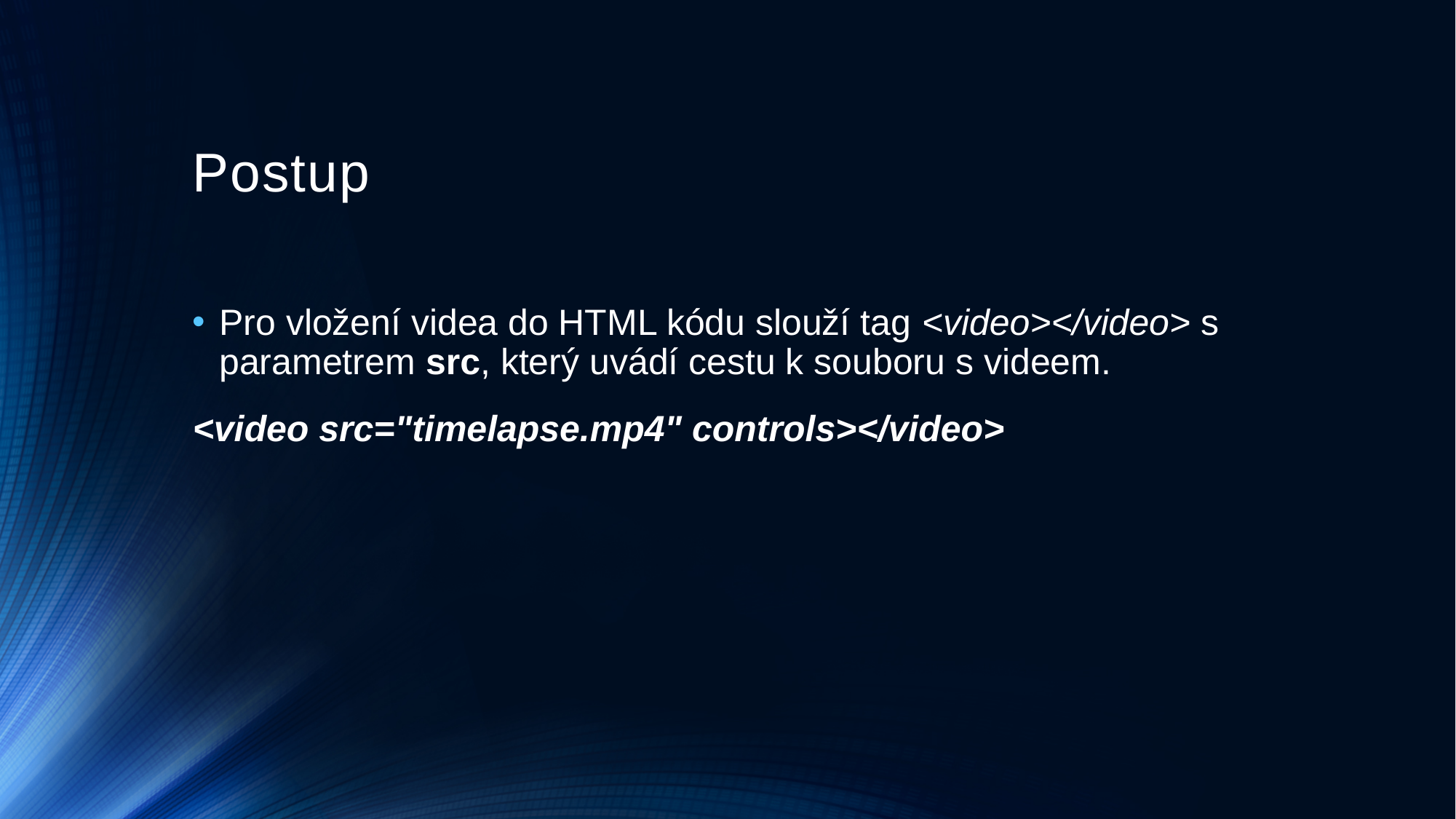

# Postup

Pro vložení videa do HTML kódu slouží tag <video></video> s parametrem src, který uvádí cestu k souboru s videem.
<video src="timelapse.mp4" controls></video>